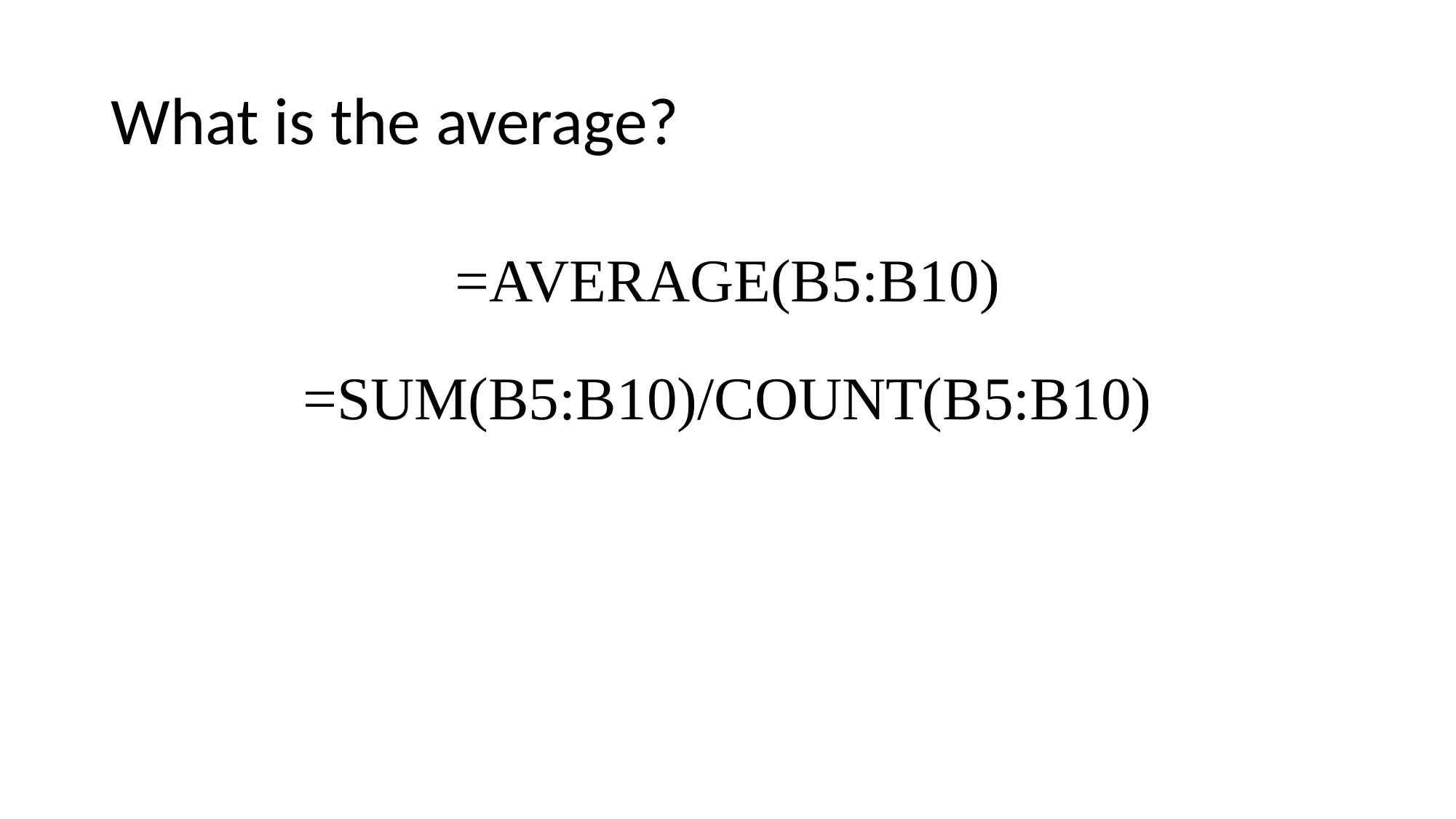

# What is the average?
=AVERAGE(B5:B10)
=SUM(B5:B10)/COUNT(B5:B10)